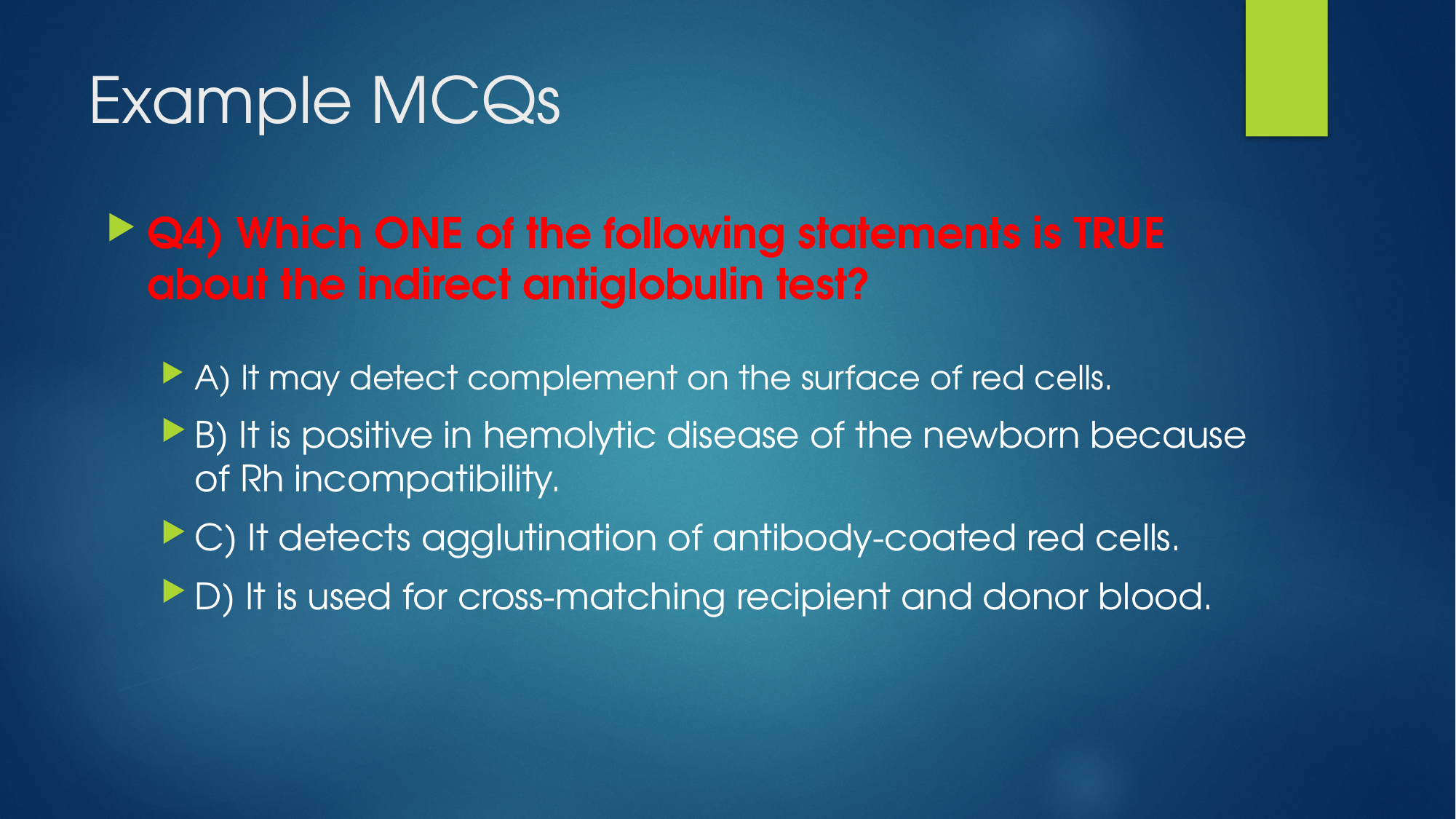

# Example MCQs
Q4) Which ONE of the following statements is TRUE about the indirect antiglobulin test?

A) It may detect complement on the surface of red cells.
B) It is positive in hemolytic disease of the newborn because of Rh incompatibility.
C) It detects agglutination of antibody-coated red cells.
D) It is used for cross-matching recipient and donor blood.